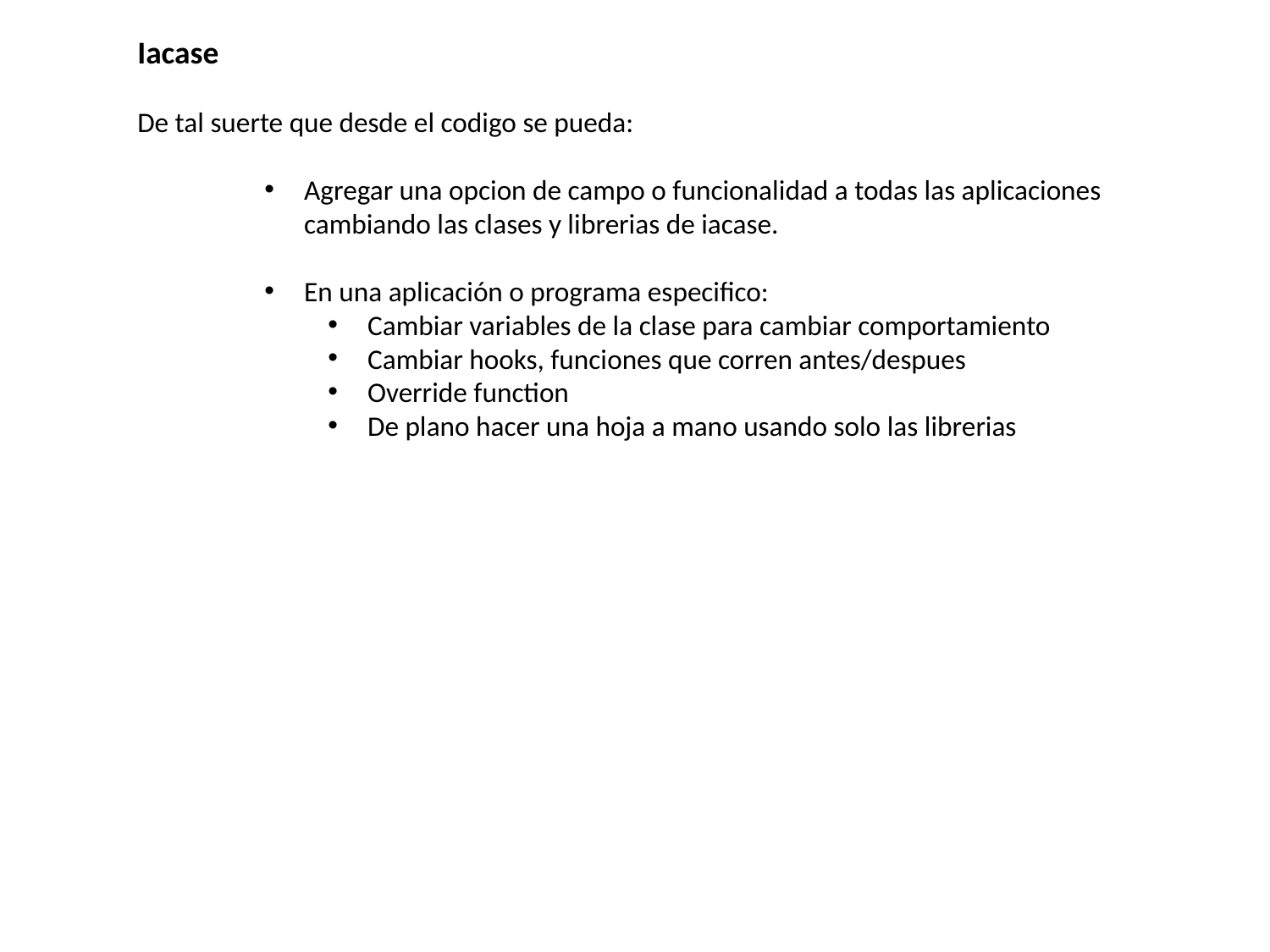

Iacase

De tal suerte que desde el codigo se pueda:

Agregar una opcion de campo o funcionalidad a todas las aplicaciones cambiando las clases y librerias de iacase.
En una aplicación o programa especifico:
Cambiar variables de la clase para cambiar comportamiento
Cambiar hooks, funciones que corren antes/despues
Override function
De plano hacer una hoja a mano usando solo las librerias